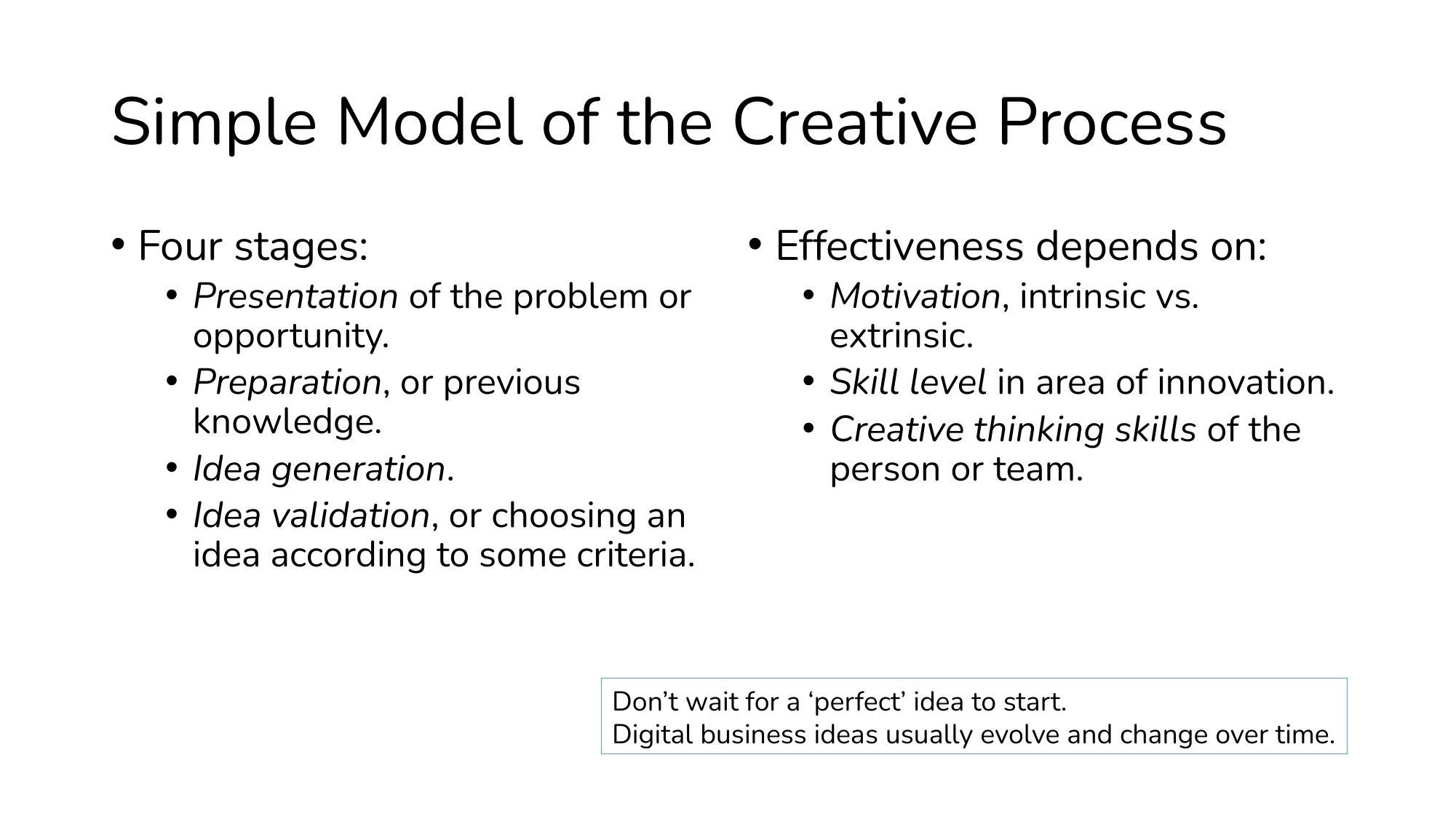

# Simple Model of the Creative Process
Four stages:
Presentation of the problem or opportunity.
Preparation, or previous knowledge.
Idea generation.
Idea validation, or choosing an idea according to some criteria.
Effectiveness depends on:
Motivation, intrinsic vs. extrinsic.
Skill level in area of innovation.
Creative thinking skills of the person or team.
Don’t wait for a ‘perfect’ idea to start.
Digital business ideas usually evolve and change over time.